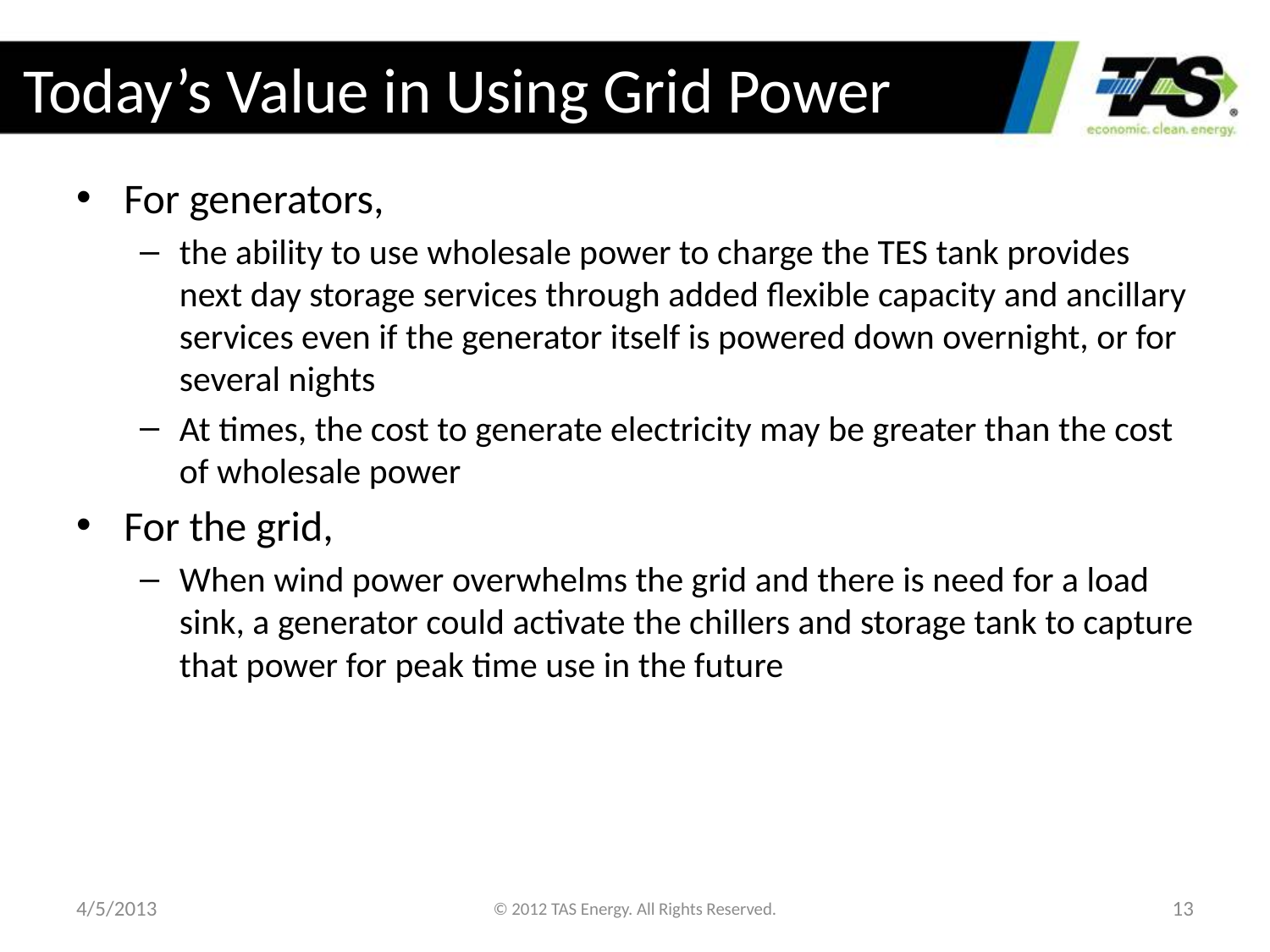

# Today’s Value in Using Grid Power
For generators,
the ability to use wholesale power to charge the TES tank provides next day storage services through added flexible capacity and ancillary services even if the generator itself is powered down overnight, or for several nights
At times, the cost to generate electricity may be greater than the cost of wholesale power
For the grid,
When wind power overwhelms the grid and there is need for a load sink, a generator could activate the chillers and storage tank to capture that power for peak time use in the future
4/5/2013
© 2012 TAS Energy. All Rights Reserved.
13